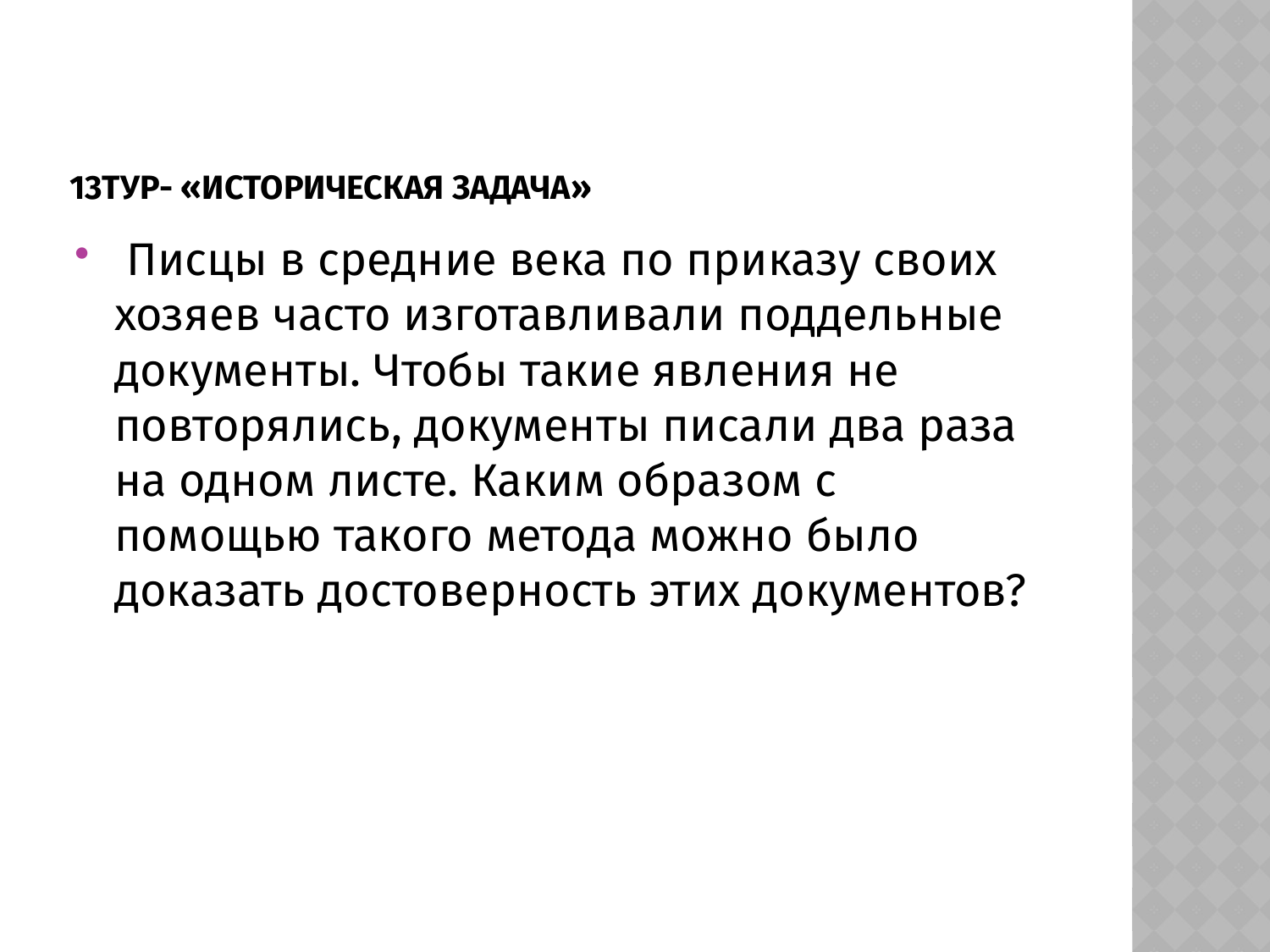

# 13тур- «Историческая задача»
 Писцы в средние века по приказу своих хозяев часто изготавливали поддельные документы. Чтобы такие явления не повторялись, документы писали два раза на одном листе. Каким образом с помощью такого метода можно было доказать достоверность этих документов?